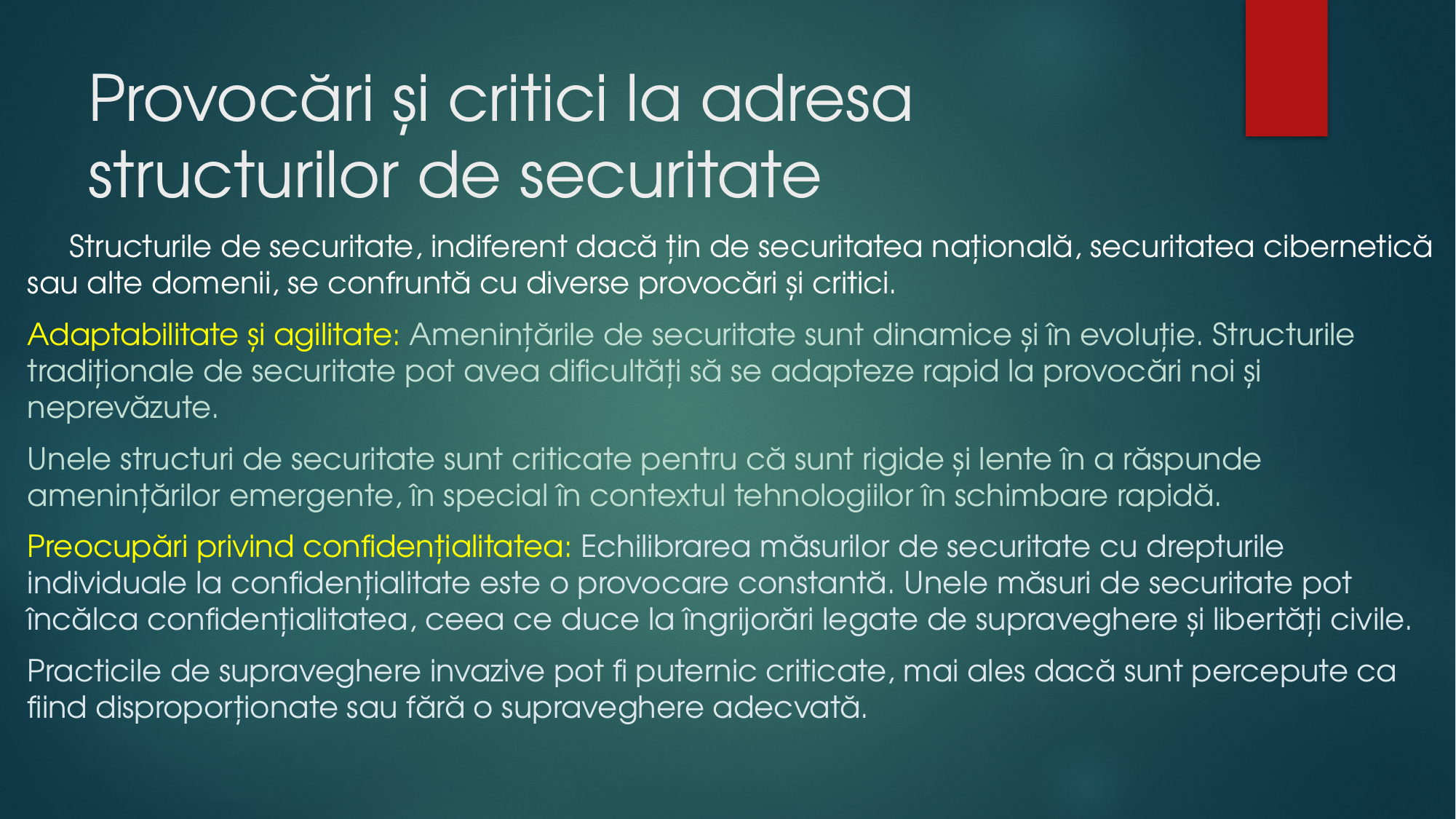

# Provocări și critici la adresa structurilor de securitate
     Structurile de securitate, indiferent dacă țin de securitatea națională, securitatea cibernetică sau alte domenii, se confruntă cu diverse provocări și critici.
Adaptabilitate și agilitate: Amenințările de securitate sunt dinamice și în evoluție. Structurile tradiționale de securitate pot avea dificultăți să se adapteze rapid la provocări noi și neprevăzute.
Unele structuri de securitate sunt criticate pentru că sunt rigide și lente în a răspunde amenințărilor emergente, în special în contextul tehnologiilor în schimbare rapidă.
Preocupări privind confidențialitatea: Echilibrarea măsurilor de securitate cu drepturile individuale la confidențialitate este o provocare constantă. Unele măsuri de securitate pot încălca confidențialitatea, ceea ce duce la îngrijorări legate de supraveghere și libertăți civile.
Practicile de supraveghere invazive pot fi puternic criticate, mai ales dacă sunt percepute ca fiind disproporționate sau fără o supraveghere adecvată.